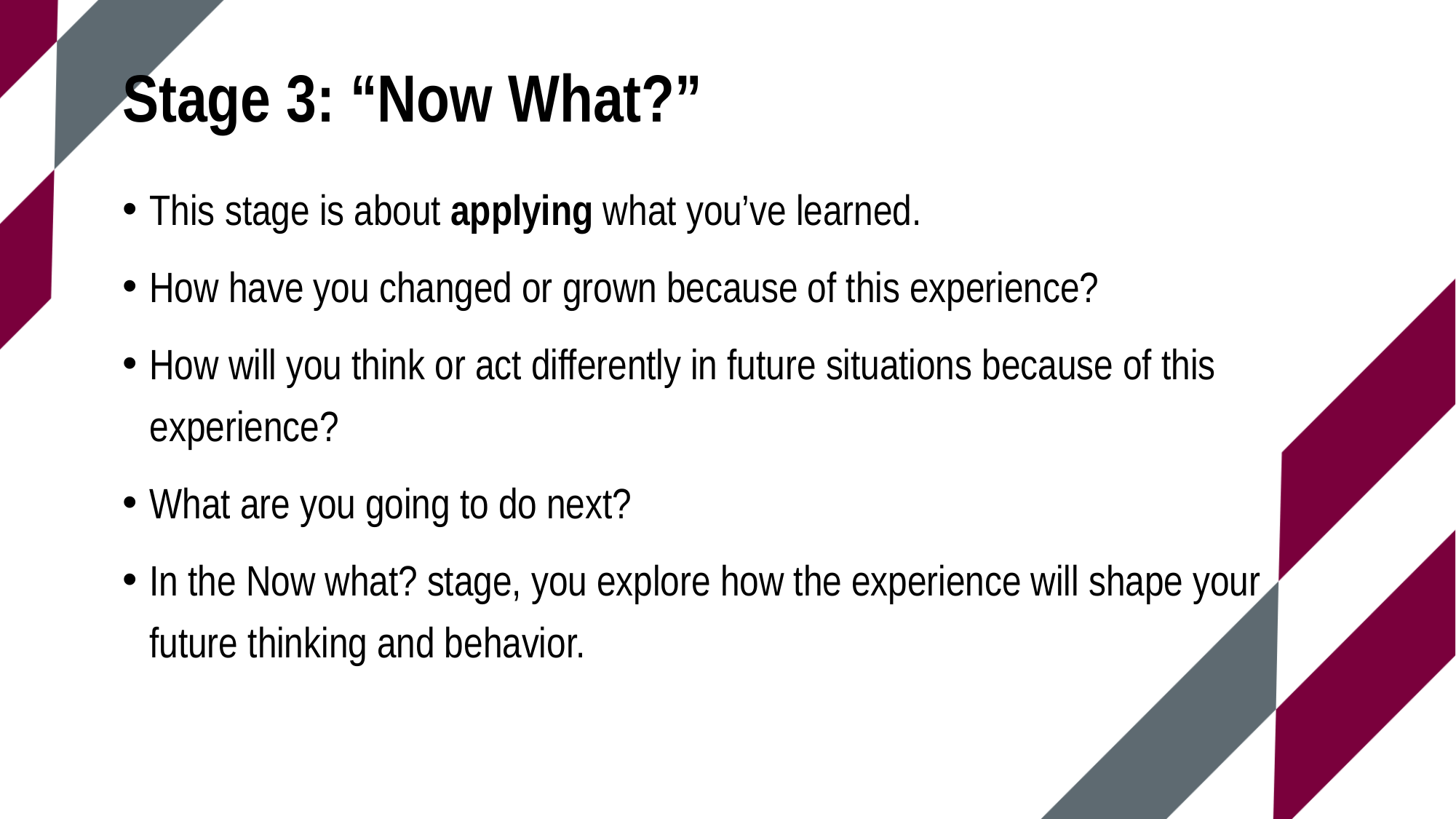

# Stage 3: “Now What?”
This stage is about applying what you’ve learned.
How have you changed or grown because of this experience?
How will you think or act differently in future situations because of this experience?
What are you going to do next?
In the Now what? stage, you explore how the experience will shape your future thinking and behavior.